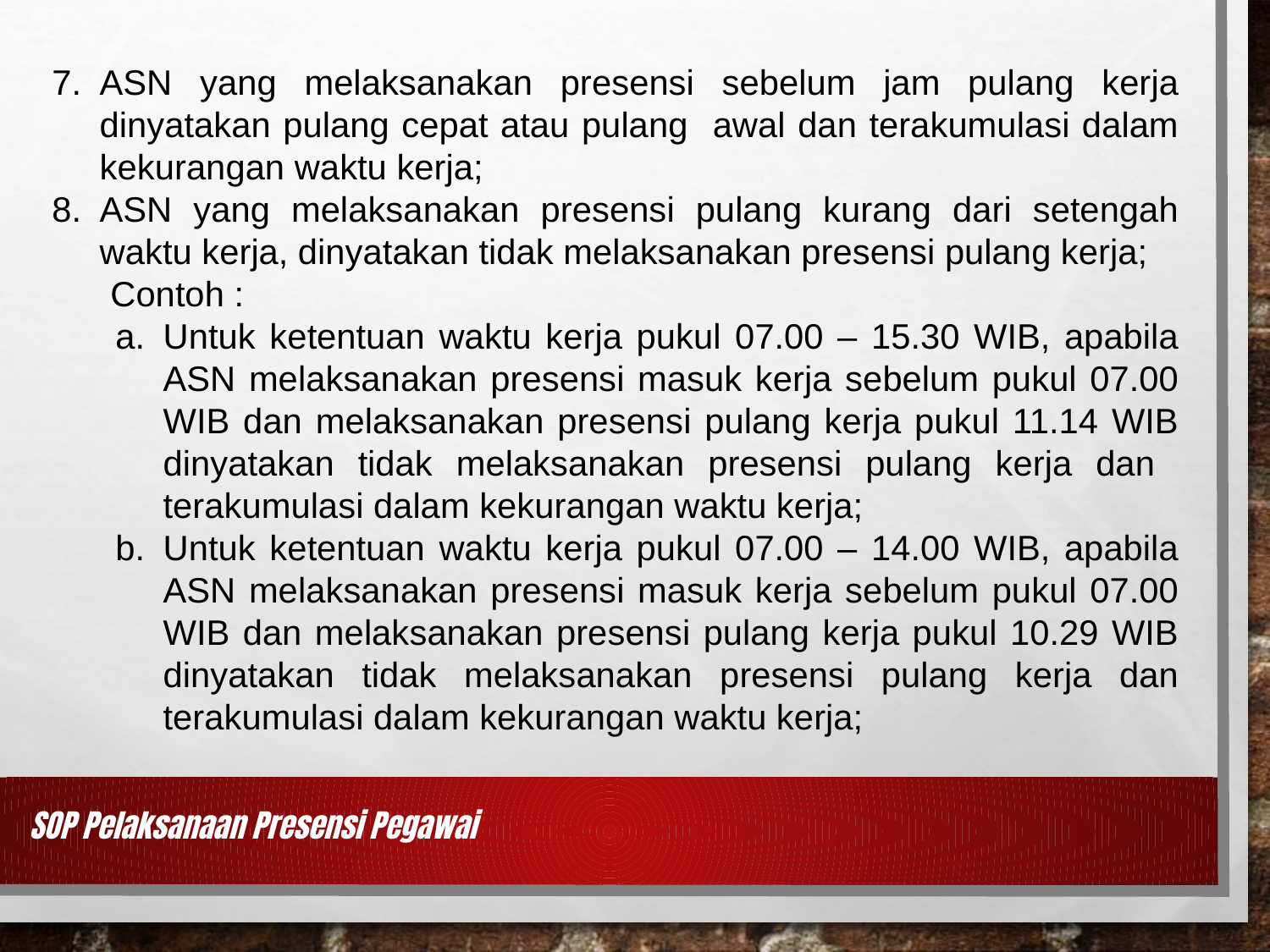

ASN yang melaksanakan presensi sebelum jam pulang kerja dinyatakan pulang cepat atau pulang  awal dan terakumulasi dalam kekurangan waktu kerja;
ASN yang melaksanakan presensi pulang kurang dari setengah waktu kerja, dinyatakan tidak melaksanakan presensi pulang kerja;
      Contoh :
Untuk ketentuan waktu kerja pukul 07.00 – 15.30 WIB, apabila ASN melaksanakan presensi masuk kerja sebelum pukul 07.00 WIB dan melaksanakan presensi pulang kerja pukul 11.14 WIB dinyatakan tidak melaksanakan presensi pulang kerja dan  terakumulasi dalam kekurangan waktu kerja;
Untuk ketentuan waktu kerja pukul 07.00 – 14.00 WIB, apabila ASN melaksanakan presensi masuk kerja sebelum pukul 07.00 WIB dan melaksanakan presensi pulang kerja pukul 10.29 WIB dinyatakan tidak melaksanakan presensi pulang kerja dan terakumulasi dalam kekurangan waktu kerja;
SOP Pelaksanaan Presensi Pegawai